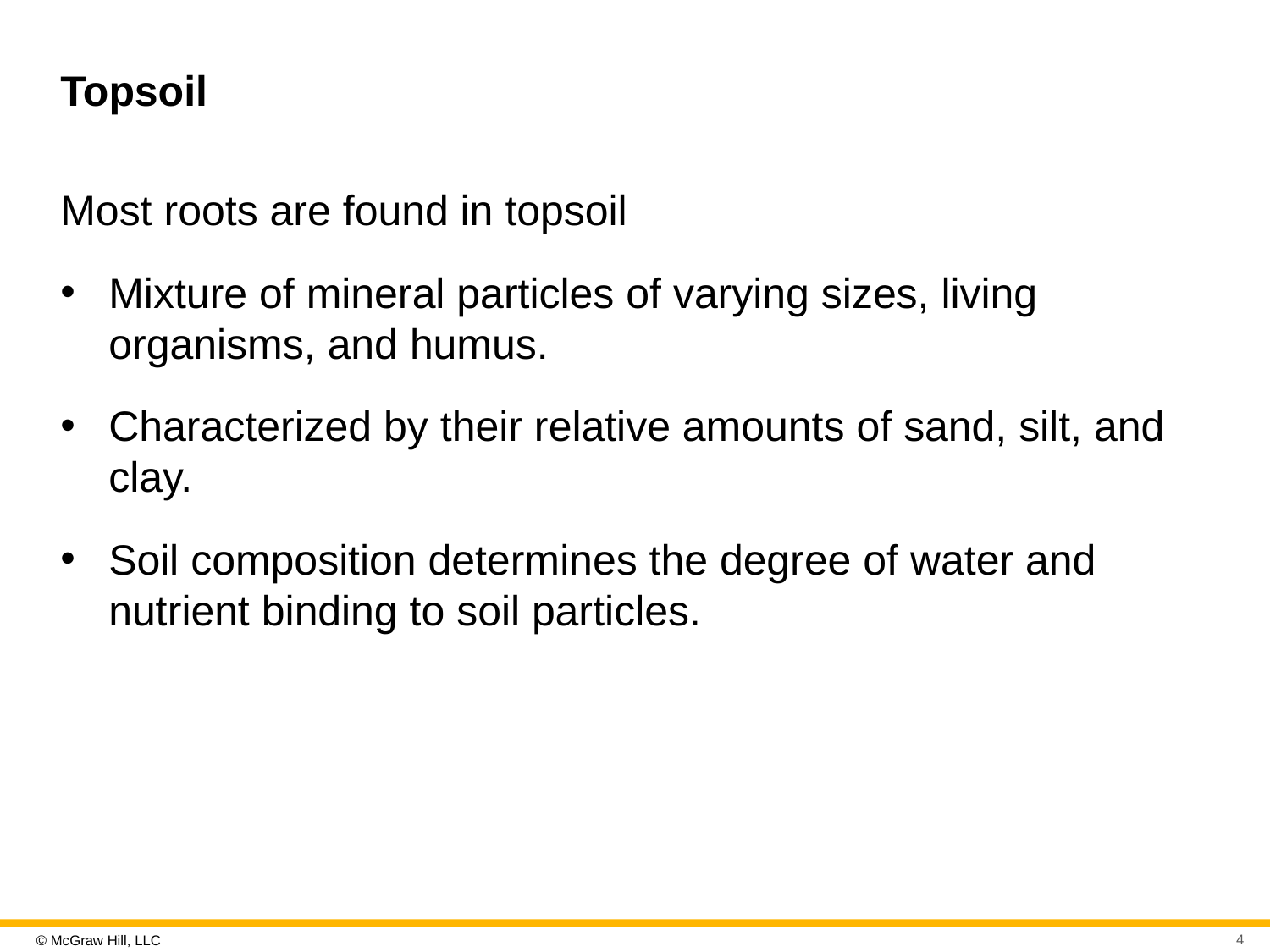

# Topsoil
Most roots are found in topsoil
Mixture of mineral particles of varying sizes, living organisms, and humus.
Characterized by their relative amounts of sand, silt, and clay.
Soil composition determines the degree of water and nutrient binding to soil particles.
4